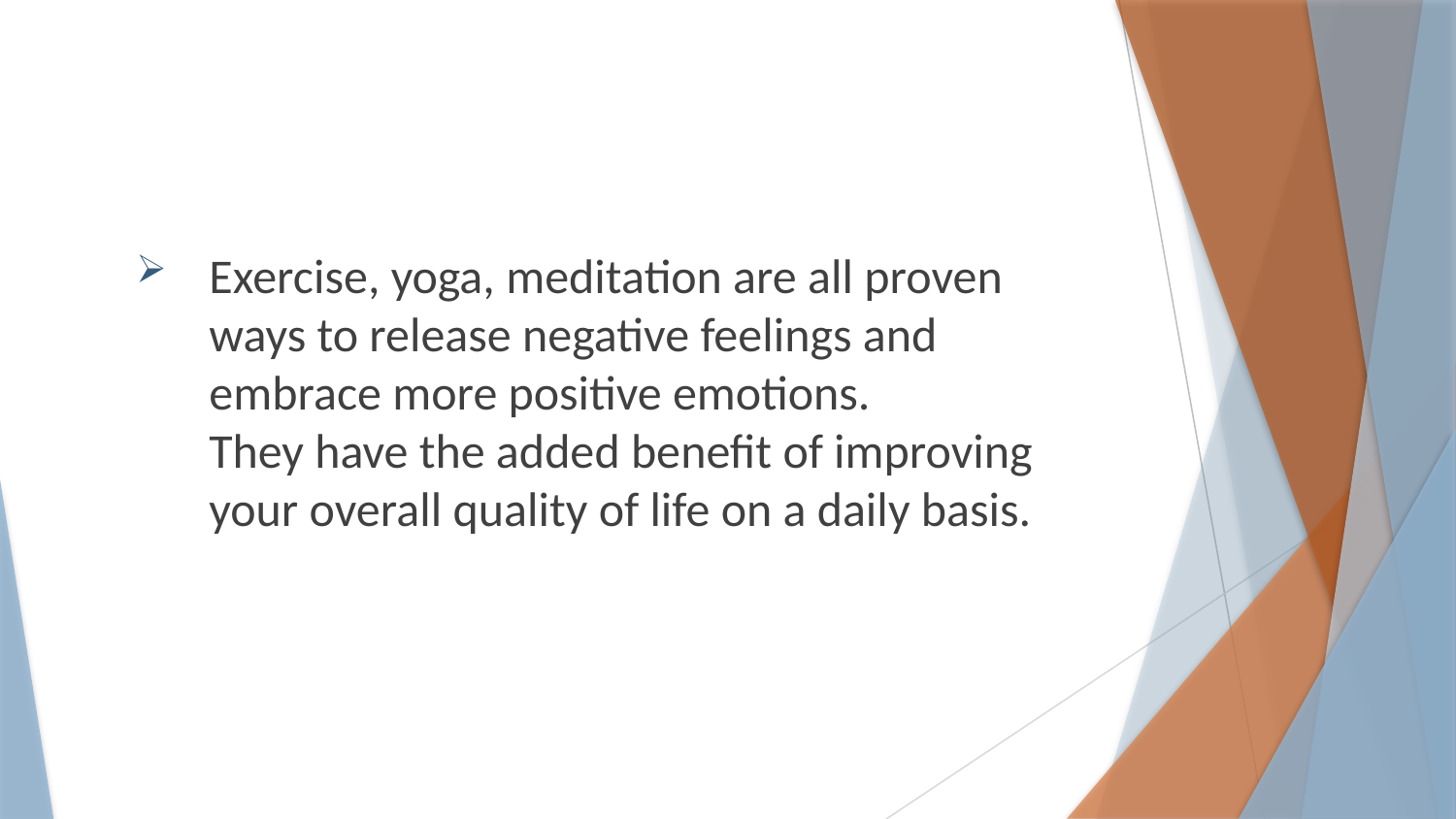

Exercise, yoga, meditation are all proven ways to release negative feelings and embrace more positive emotions.
They have the added benefit of improving your overall quality of life on a daily basis.